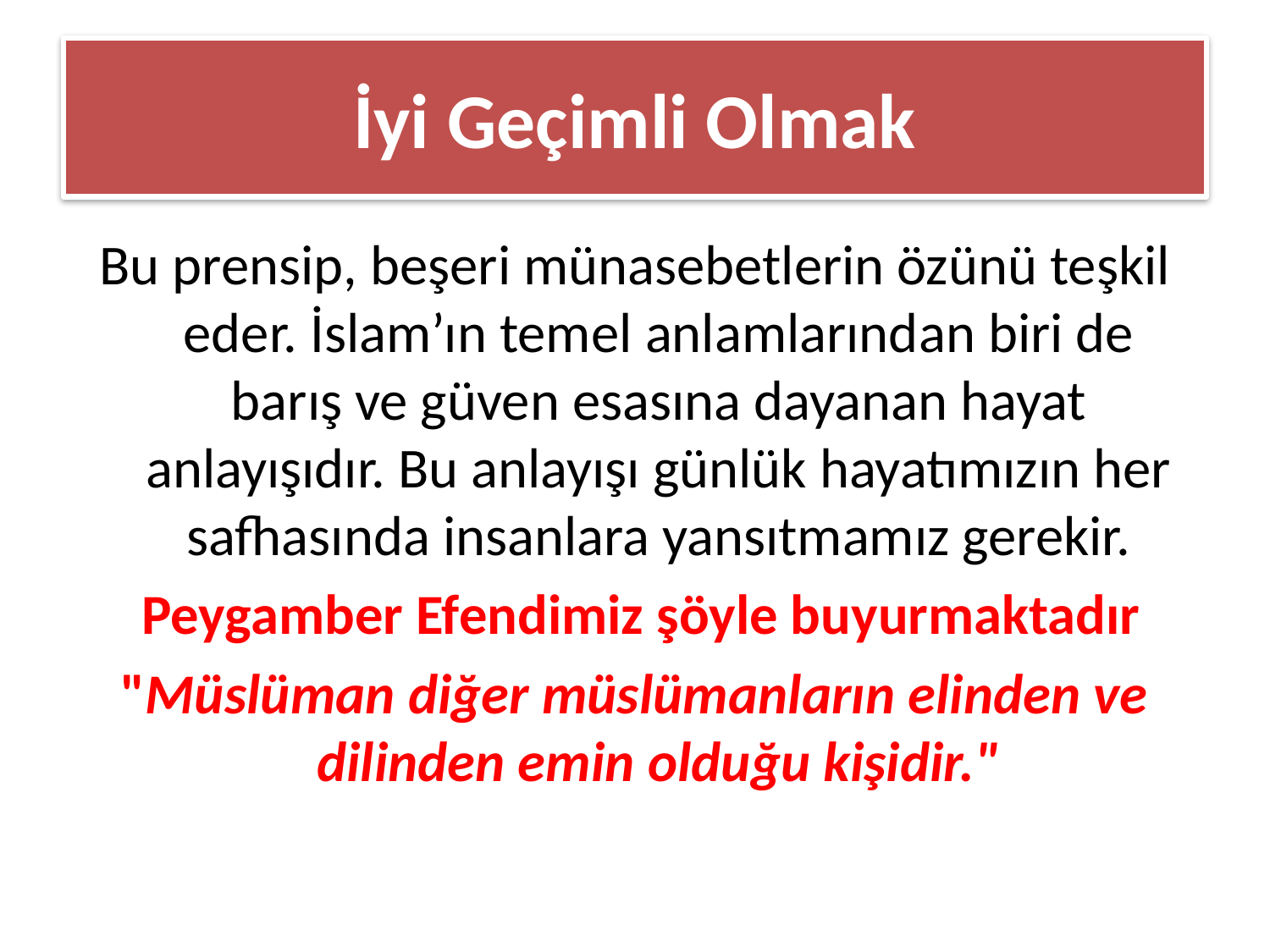

# İyi Geçimli Olmak
Bu prensip, beşeri münasebetlerin özünü teşkil eder. İslam’ın temel anlamlarından biri de barış ve güven esasına dayanan hayat anlayışıdır. Bu anlayışı günlük hayatımızın her safhasında insanlara yansıtmamız gerekir.
 Peygamber Efendimiz şöyle buyurmaktadır
"Müslüman diğer müslümanların elinden ve dilinden emin olduğu kişidir."